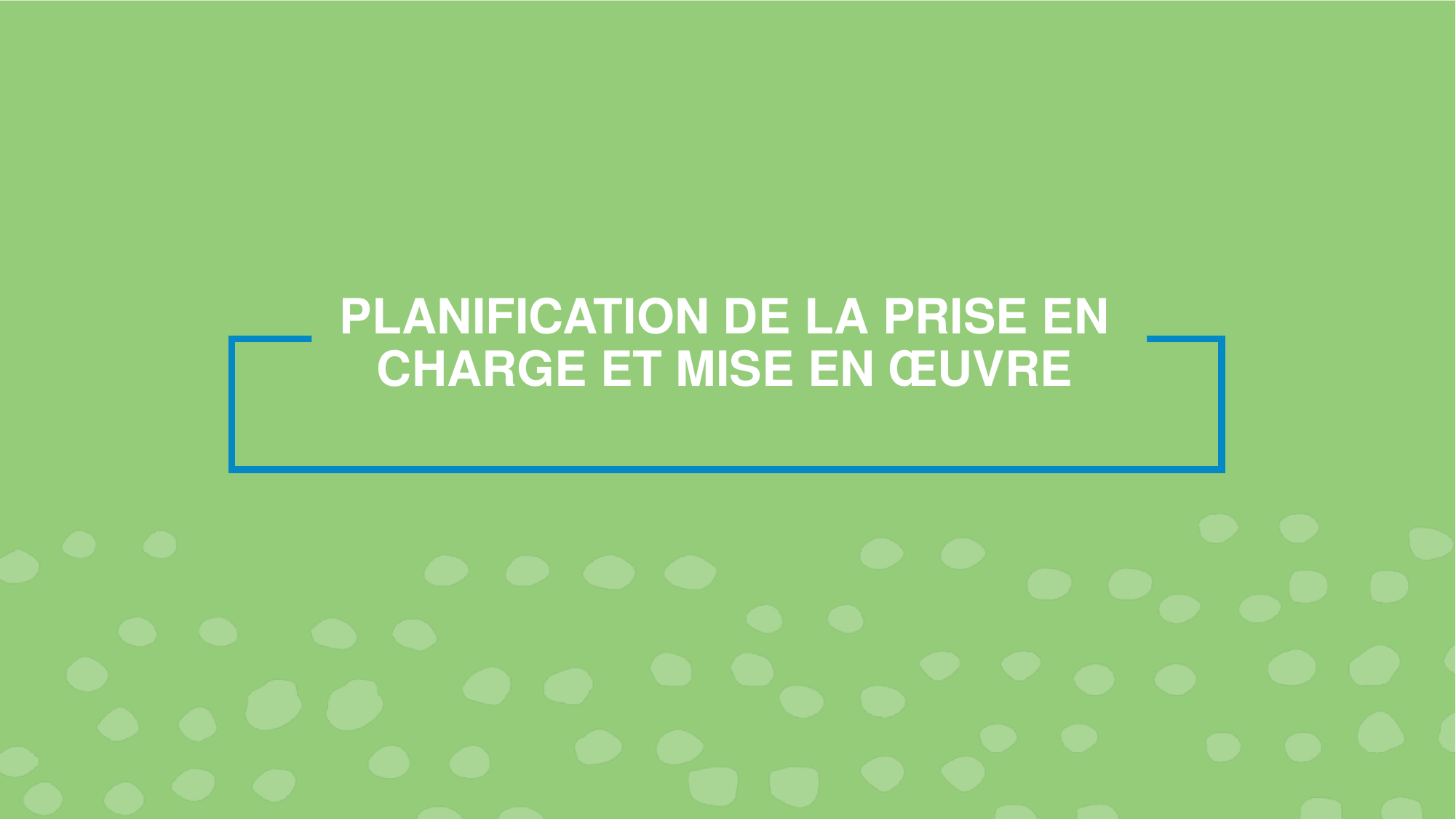

# PLANIFICATION DE LA PRISE EN CHARGE ET MISE EN ŒUVRE